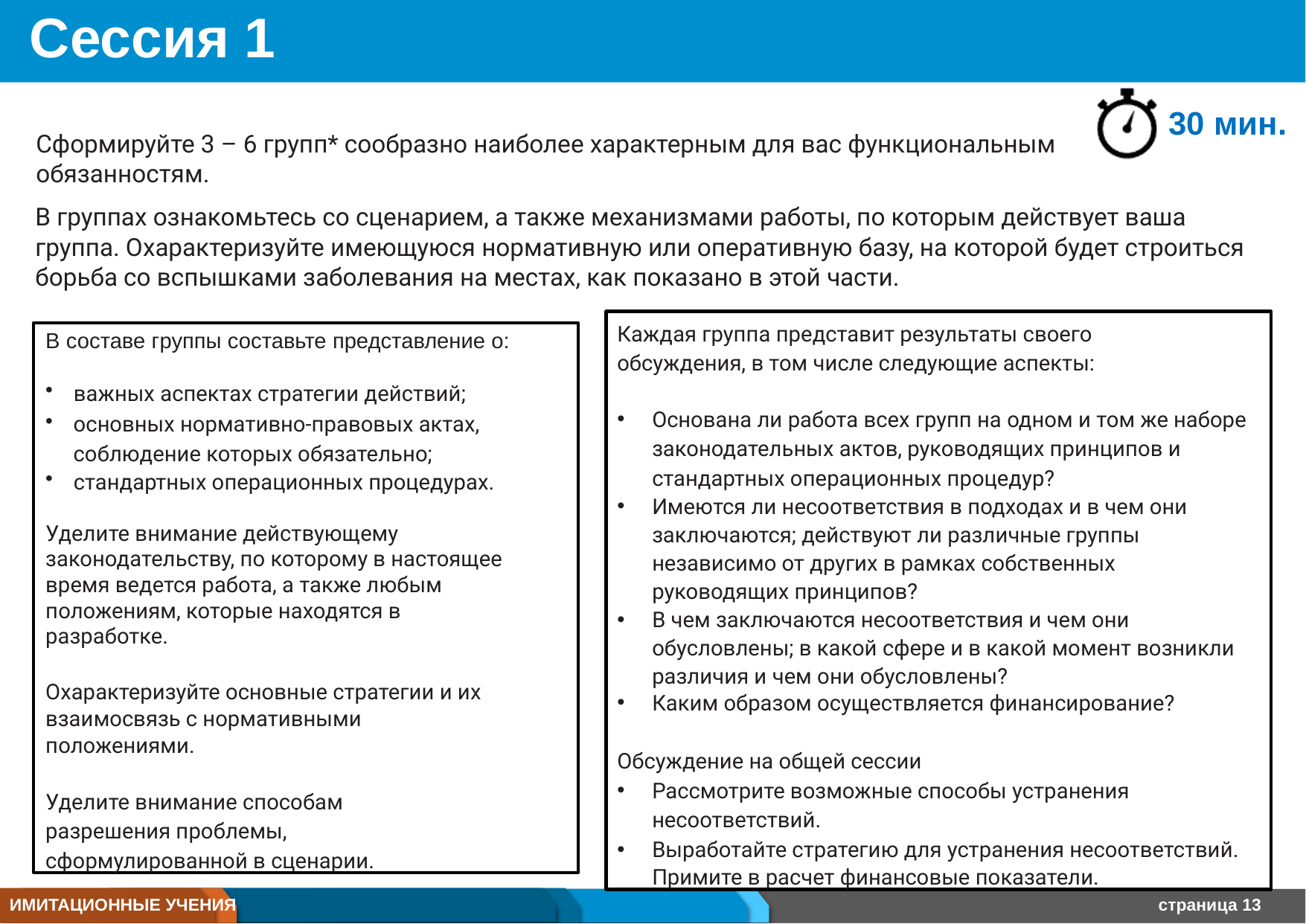

# Сессия 1

30 мин.
Сформируйте 3 – 6 групп* сообразно наиболее характерным для вас функциональным обязанностям.
В группах ознакомьтесь со сценарием, а также механизмами работы, по которым действует ваша группа. Охарактеризуйте имеющуюся нормативную или оперативную базу, на которой будет строиться борьба со вспышками заболевания на местах, как показано в этой части.
Каждая группа представит результаты своего обсуждения, в том числе следующие аспекты:

Основана ли работа всех групп на одном и том же наборе законодательных актов, руководящих принципов и стандартных операционных процедур?
Имеются ли несоответствия в подходах и в чем они заключаются; действуют ли различные группы независимо от других в рамках собственных руководящих принципов?
В чем заключаются несоответствия и чем они обусловлены; в какой сфере и в какой момент возникли различия и чем они обусловлены?
Каким образом осуществляется финансирование?
Обсуждение на общей сессии
Рассмотрите возможные способы устранения несоответствий.
Выработайте стратегию для устранения несоответствий.
Примите в расчет финансовые показатели.
В составе группы составьте представление о:

важных аспектах стратегии действий;
основных нормативно‑правовых актах, соблюдение которых обязательно;
стандартных операционных процедурах.

Уделите внимание действующему законодательству, по которому в настоящее время ведется работа, а также любым положениям, которые находятся в разработке.
Охарактеризуйте основные стратегии и их взаимосвязь с нормативными положениями.

Уделите внимание способам разрешения проблемы,
сформулированной в сценарии.
ИМИТАЦИОННЫЕ УЧЕНИЯ
страница 13